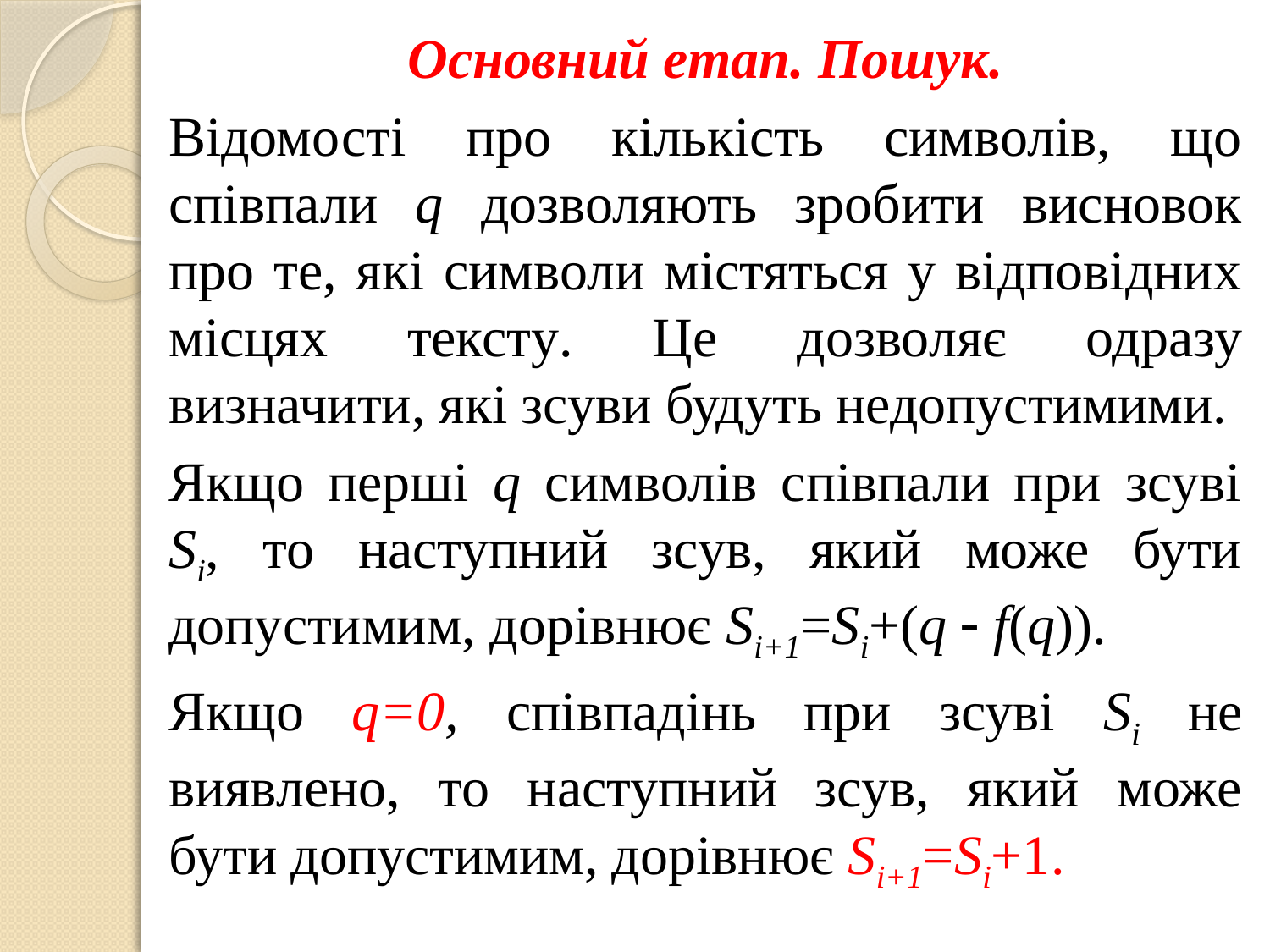

Основний етап. Пошук.
	Відомості про кількість символів, що співпали q дозволяють зробити висновок про те, які символи містяться у відповідних місцях тексту. Це дозволяє одразу визначити, які зсуви будуть недопустимими.
	Якщо перші q символів співпали при зсуві Si, то наступний зсув, який може бути допустимим, дорівнює Si+1=Si+(q − f(q)).
	Якщо q=0, співпадінь при зсуві Si не виявлено, то наступний зсув, який може бути допустимим, дорівнює Si+1=Si+1.